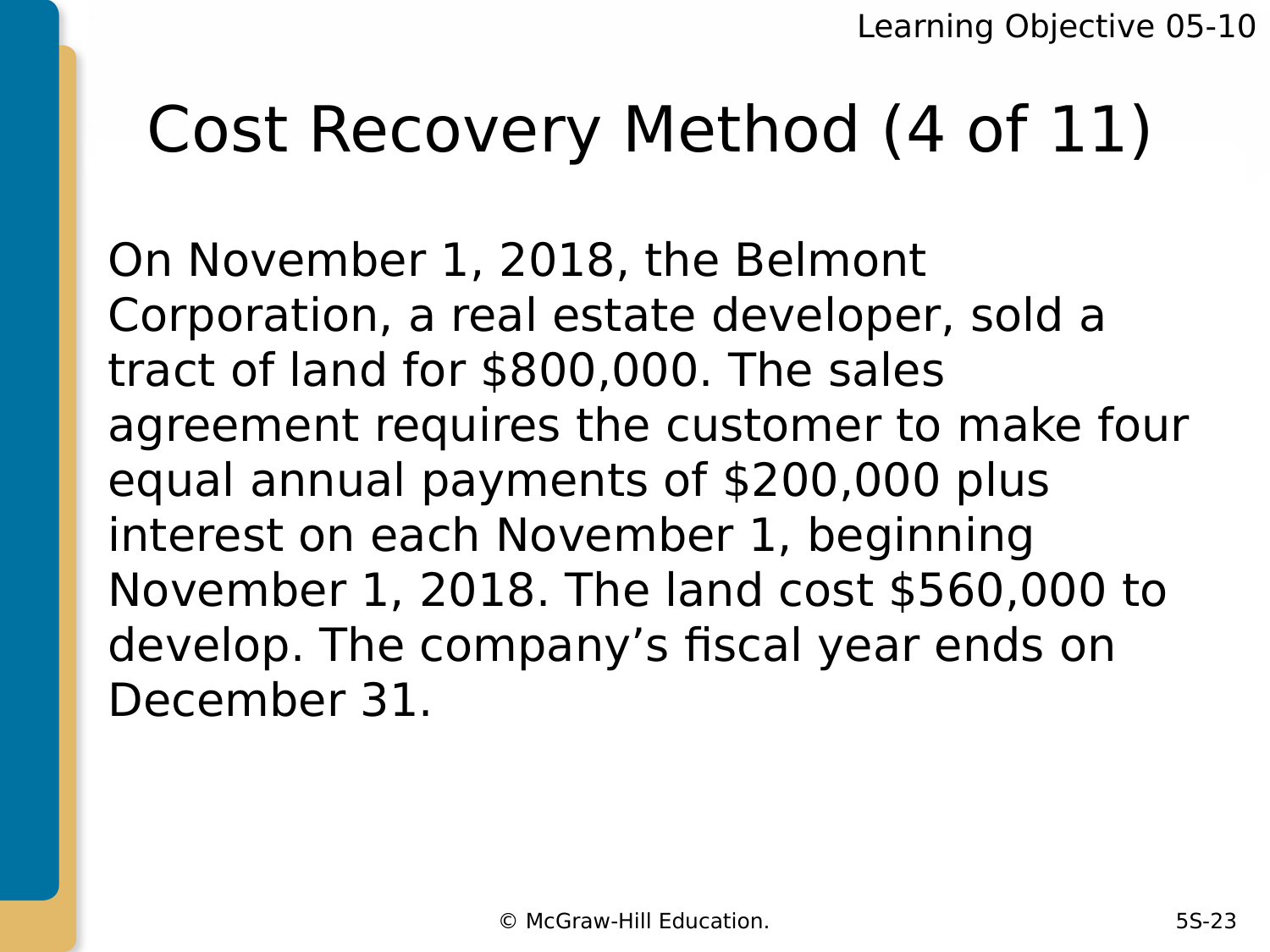

Learning Objective 05-10
# Cost Recovery Method (4 of 11)
On November 1, 2018, the Belmont Corporation, a real estate developer, sold a tract of land for $800,000. The sales agreement requires the customer to make four equal annual payments of $200,000 plus interest on each November 1, beginning November 1, 2018. The land cost $560,000 to develop. The company’s fiscal year ends on December 31.